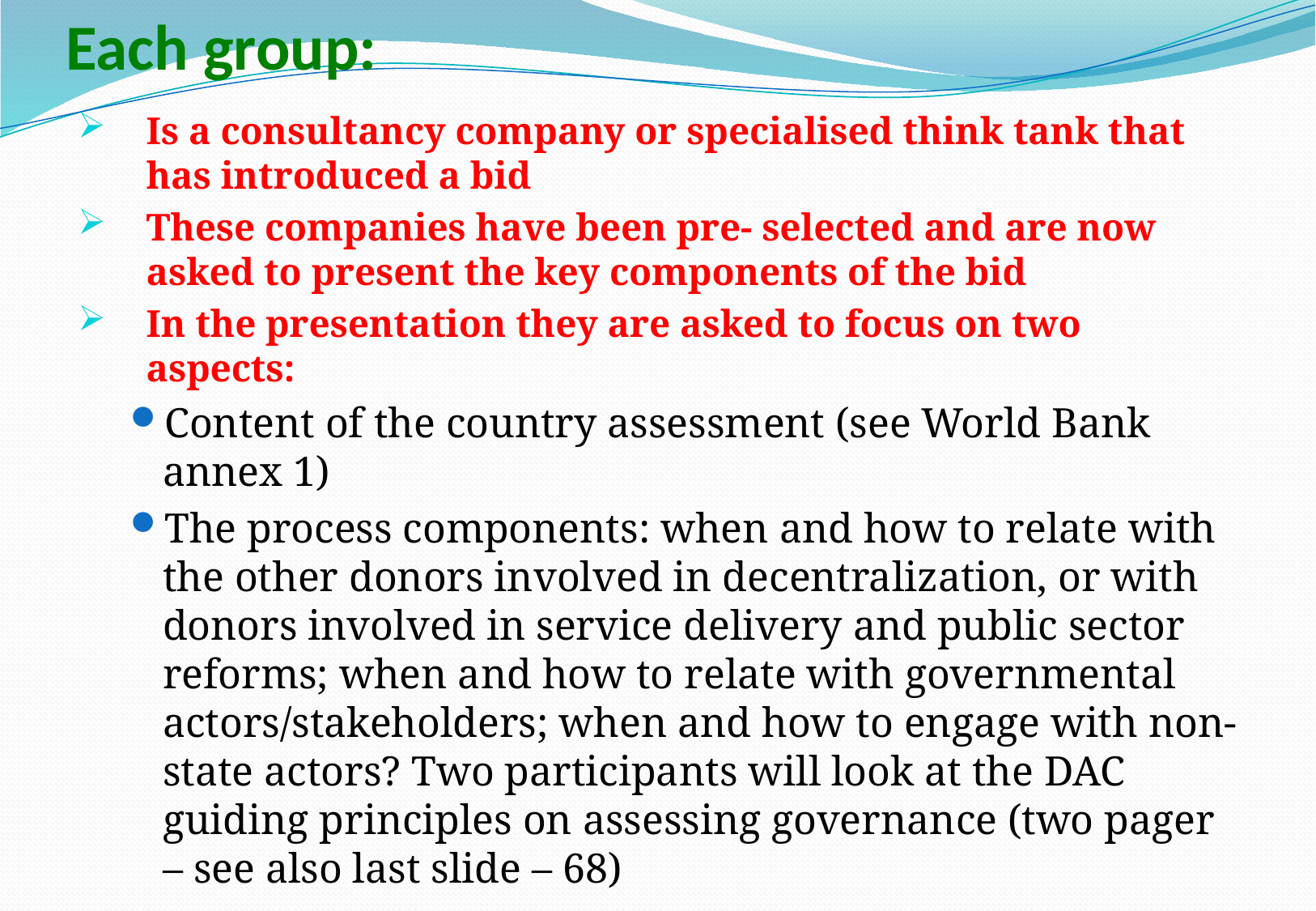

# Each group:
Is a consultancy company or specialised think tank that has introduced a bid
These companies have been pre- selected and are now asked to present the key components of the bid
In the presentation they are asked to focus on two aspects:
Content of the country assessment (see World Bank annex 1)
The process components: when and how to relate with the other donors involved in decentralization, or with donors involved in service delivery and public sector reforms; when and how to relate with governmental actors/stakeholders; when and how to engage with non-state actors? Two participants will look at the DAC  guiding principles on assessing governance (two pager – see also last slide – 68)